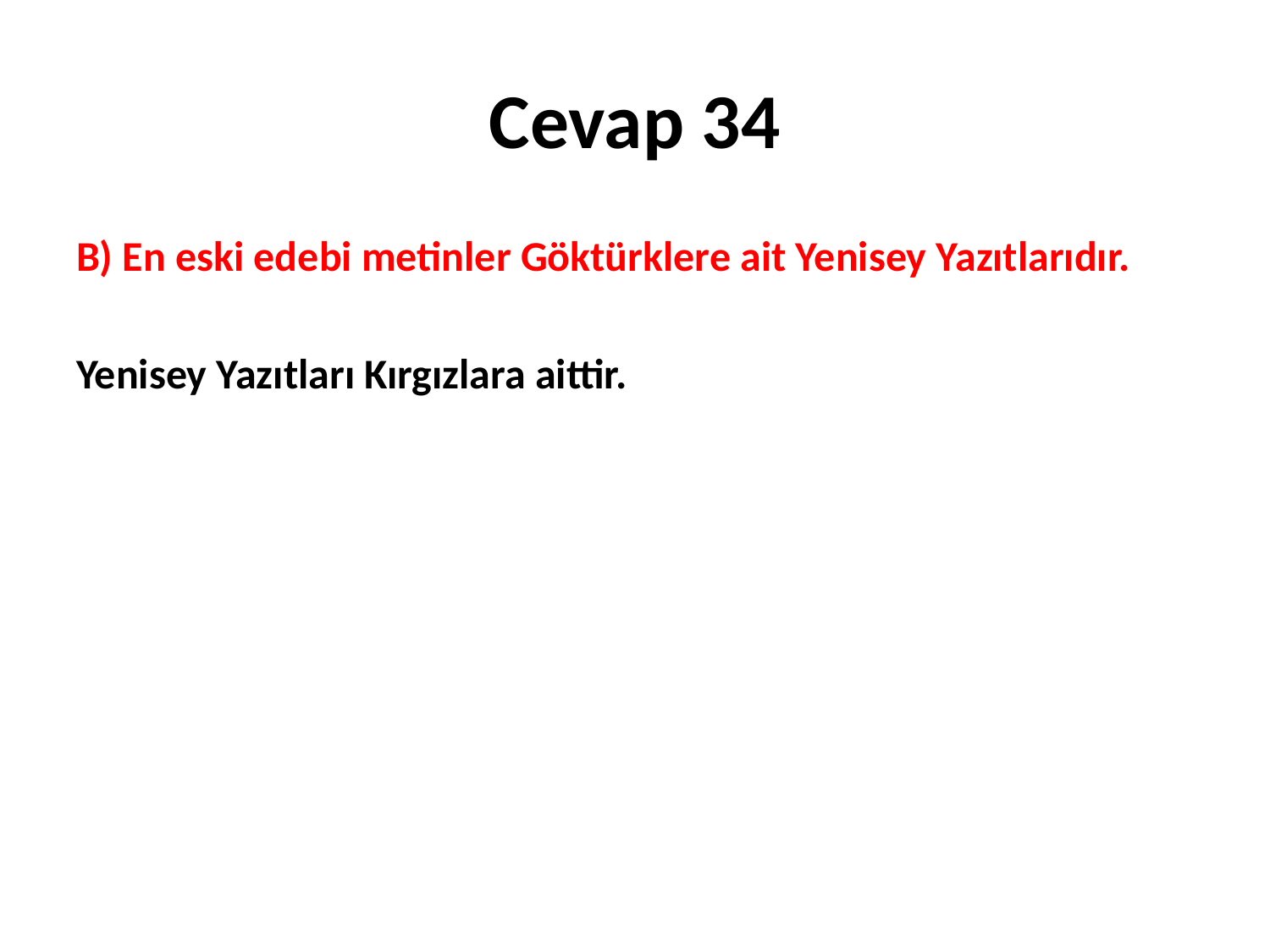

# Cevap 34
B) En eski edebi metinler Göktürklere ait Yenisey Yazıtlarıdır.

Yenisey Yazıtları Kırgızlara aittir.